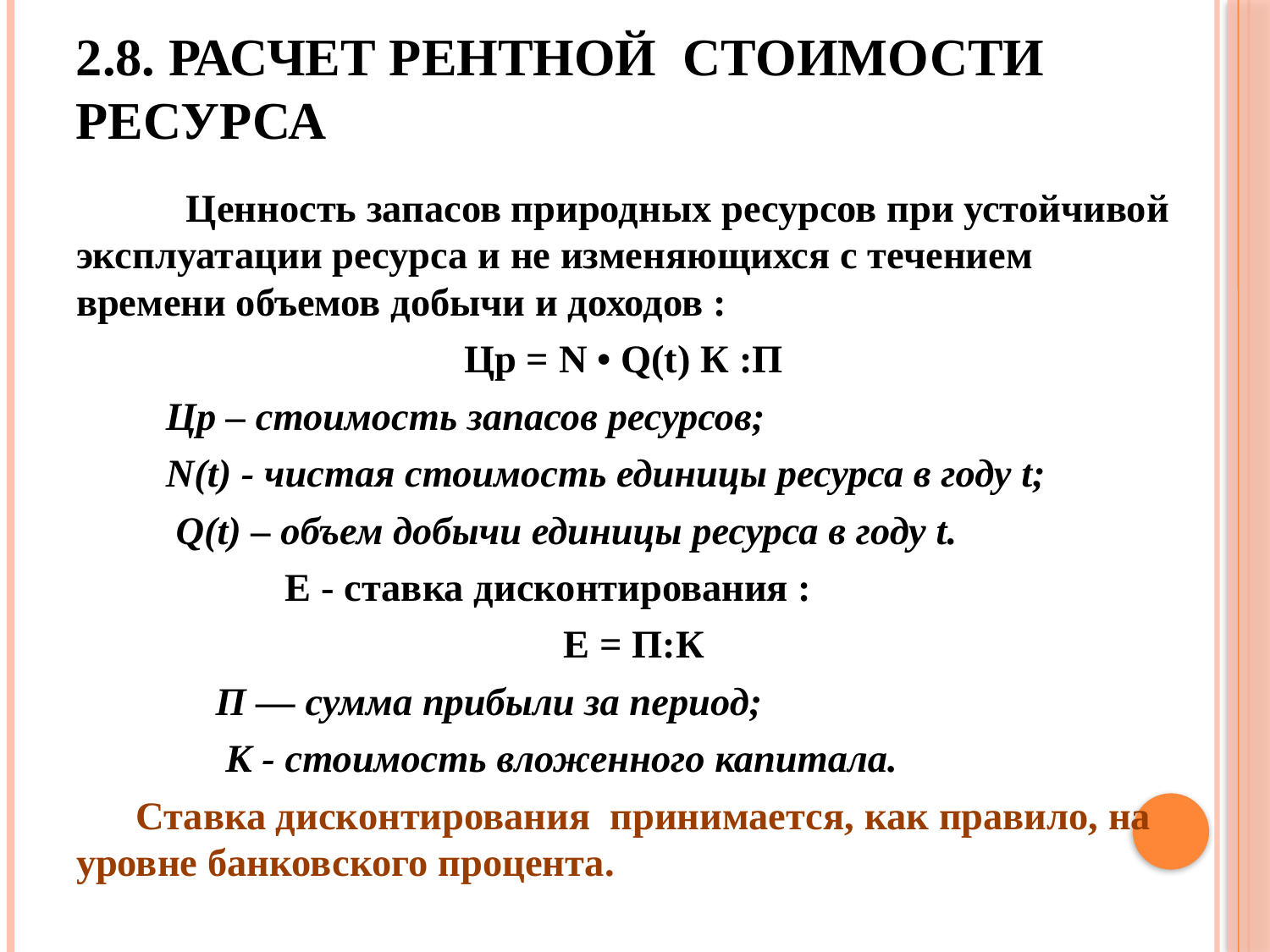

# 2.8. Расчет рентной  стоимости ресурса
          Ценность запасов природных ресурсов при устойчивой эксплуатации ресурса и не изменяющихся с течением времени объемов добычи и доходов :
                                       Цр = N • Q(t) К :П
         Цр – стоимость запасов ресурсов;
         N(t) - чистая стоимость единицы ресурса в году t;
          Q(t) – объем добычи единицы ресурса в году t.
                     Е - ставка дисконтирования :
                                                 E = П:К
              П — сумма прибыли за период;
               К - стоимость вложенного капитала.
      Ставка дисконтирования  принимается, как правило, на уровне банковского процента.